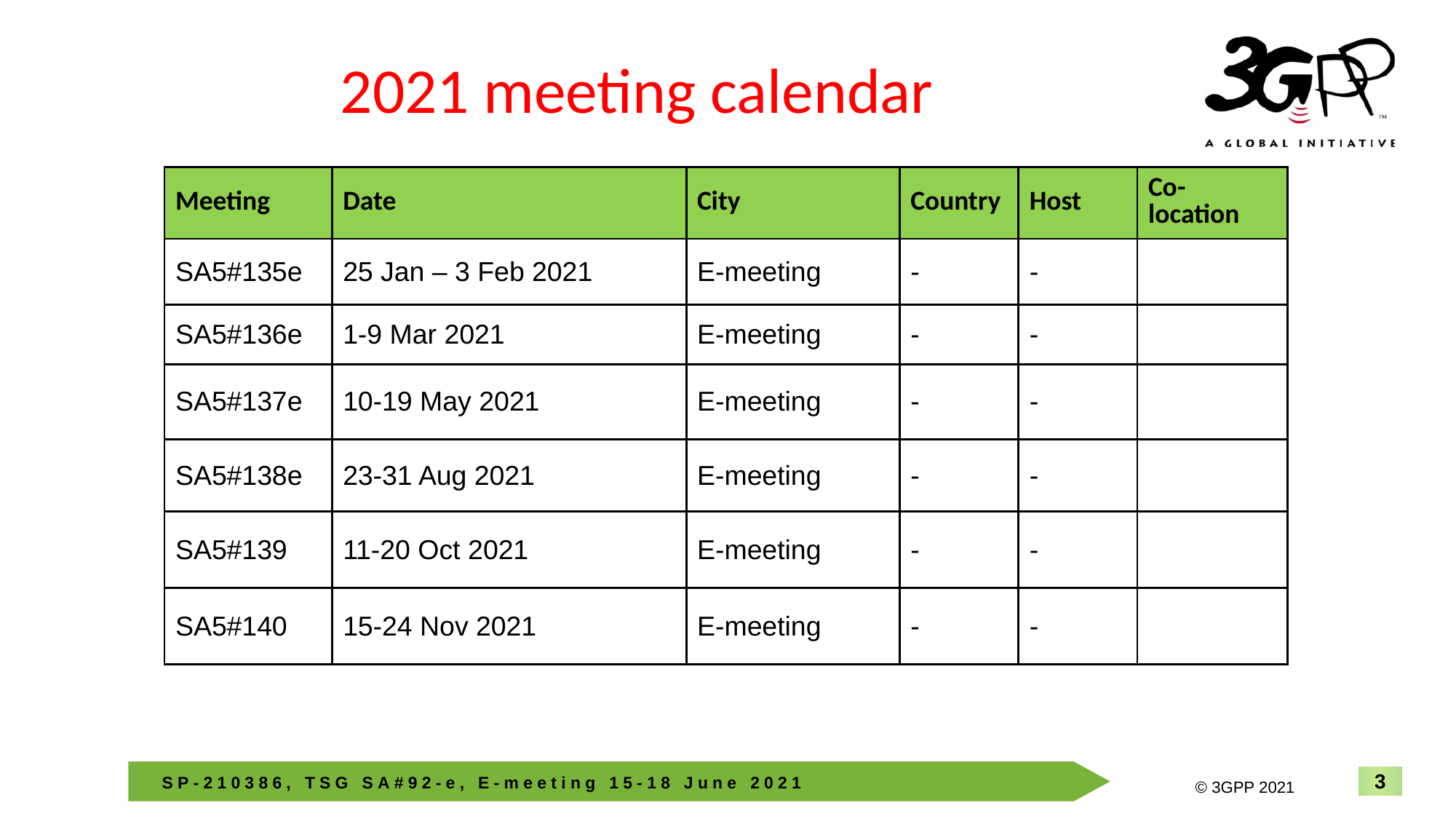

# 2021 meeting calendar
| Meeting | Date | City | Country | Host | Co-location |
| --- | --- | --- | --- | --- | --- |
| SA5#135e | 25 Jan – 3 Feb 2021 | E-meeting | - | - |  |
| SA5#136e | 1-9 Mar 2021 | E-meeting | - | - |  |
| SA5#137e | 10-19 May 2021 | E-meeting | - | - |  |
| SA5#138e | 23-31 Aug 2021 | E-meeting | - | - |  |
| SA5#139 | 11-20 Oct 2021 | E-meeting | - | - |  |
| SA5#140 | 15-24 Nov 2021 | E-meeting | - | - |  |